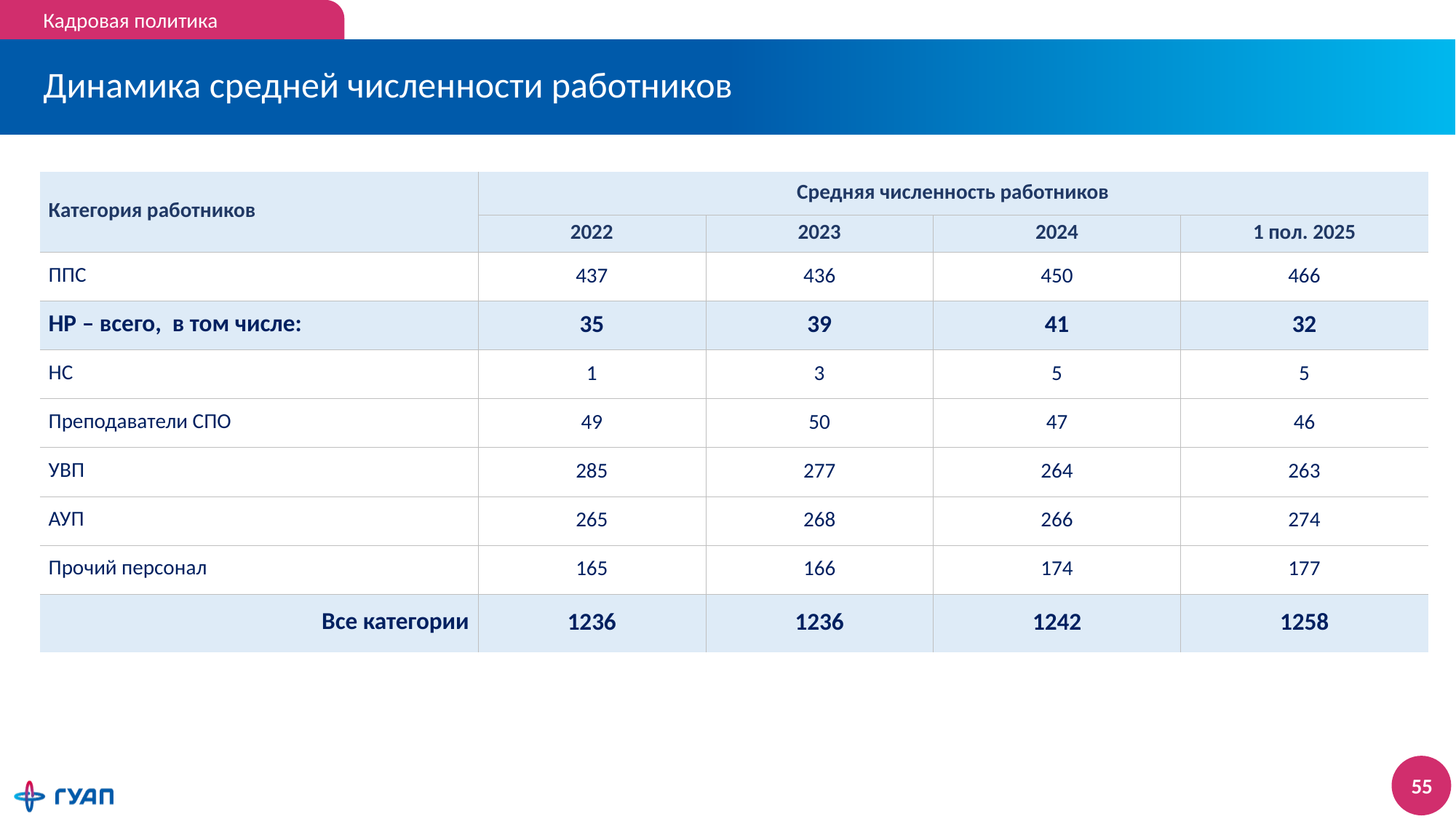

Кадровая политика
# Динамика средней численности работников
| Категория работников | Средняя численность работников |  |  |  |
| --- | --- | --- | --- | --- |
|  | 2022 | 2023 | 2024 | 1 пол. 2025 |
| ППС | 437 | 436 | 450 | 466 |
| НР – всего, в том числе: | 35 | 39 | 41 | 32 |
| НС | 1 | 3 | 5 | 5 |
| Преподаватели СПО | 49 | 50 | 47 | 46 |
| УВП | 285 | 277 | 264 | 263 |
| АУП | 265 | 268 | 266 | 274 |
| Прочий персонал | 165 | 166 | 174 | 177 |
| Все категории | 1236 | 1236 | 1242 | 1258 |